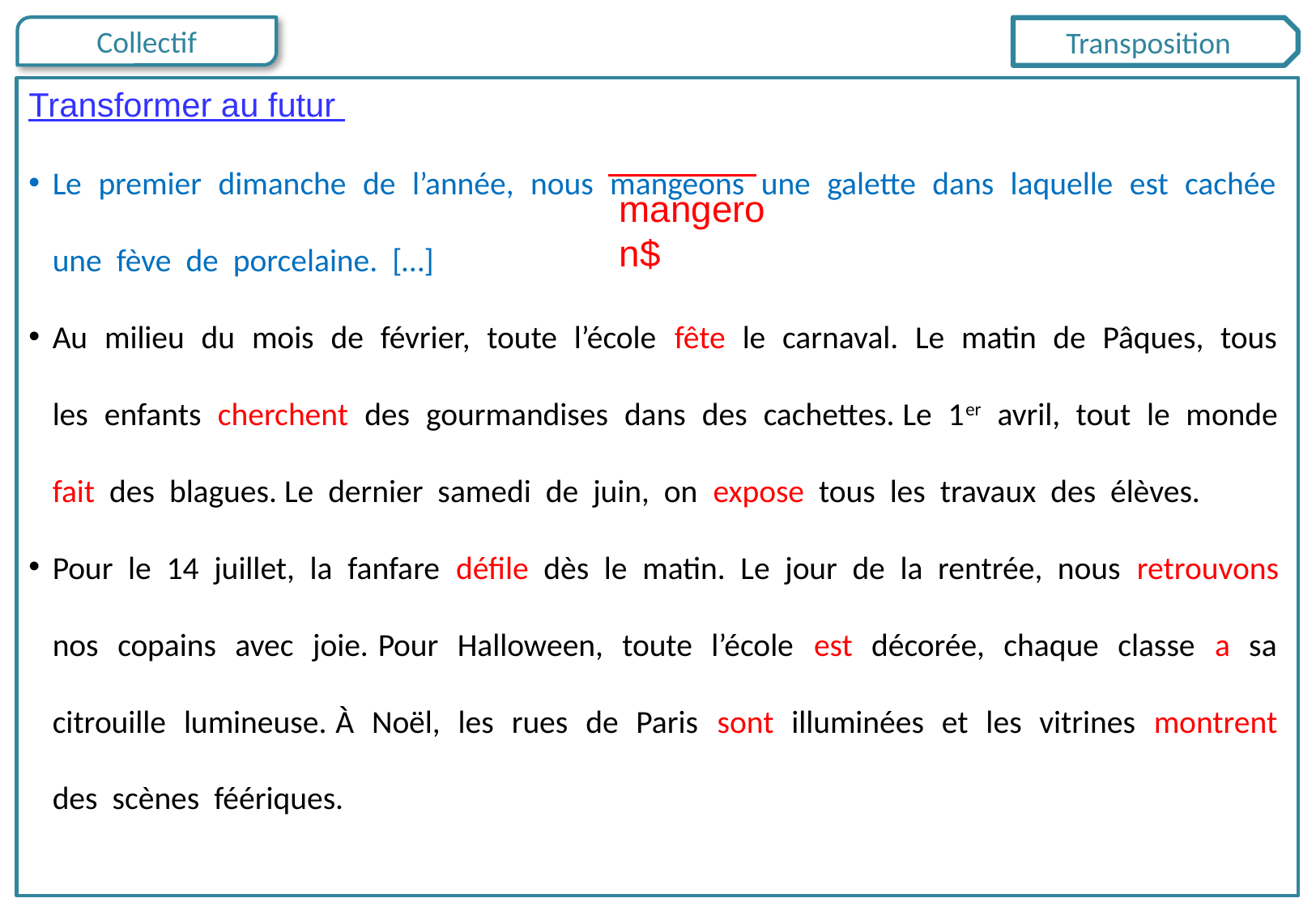

Transposition
Transformer au futur
Le  premier  dimanche  de  l’année,  nous  mangeons  une  galette  dans  laquelle  est  cachée  une  fève  de  porcelaine.  […]
Au  milieu  du  mois  de  février,  toute  l’école  fête  le  carnaval.  Le  matin  de  Pâques,  tous  les  enfants  cherchent  des  gourmandises  dans  des  cachettes. Le  1er  avril,  tout  le  monde  fait  des  blagues. Le  dernier  samedi  de  juin,  on  expose  tous  les  travaux  des  élèves.
Pour  le  14  juillet,  la  fanfare  défile  dès  le  matin.  Le  jour  de  la  rentrée,  nous  retrouvons  nos  copains  avec  joie. Pour  Halloween,  toute  l’école  est  décorée,  chaque  classe  a  sa  citrouille  lumineuse. À  Noël,  les  rues  de  Paris  sont  illuminées  et  les  vitrines  montrent  des  scènes  féériques.
mangeron$